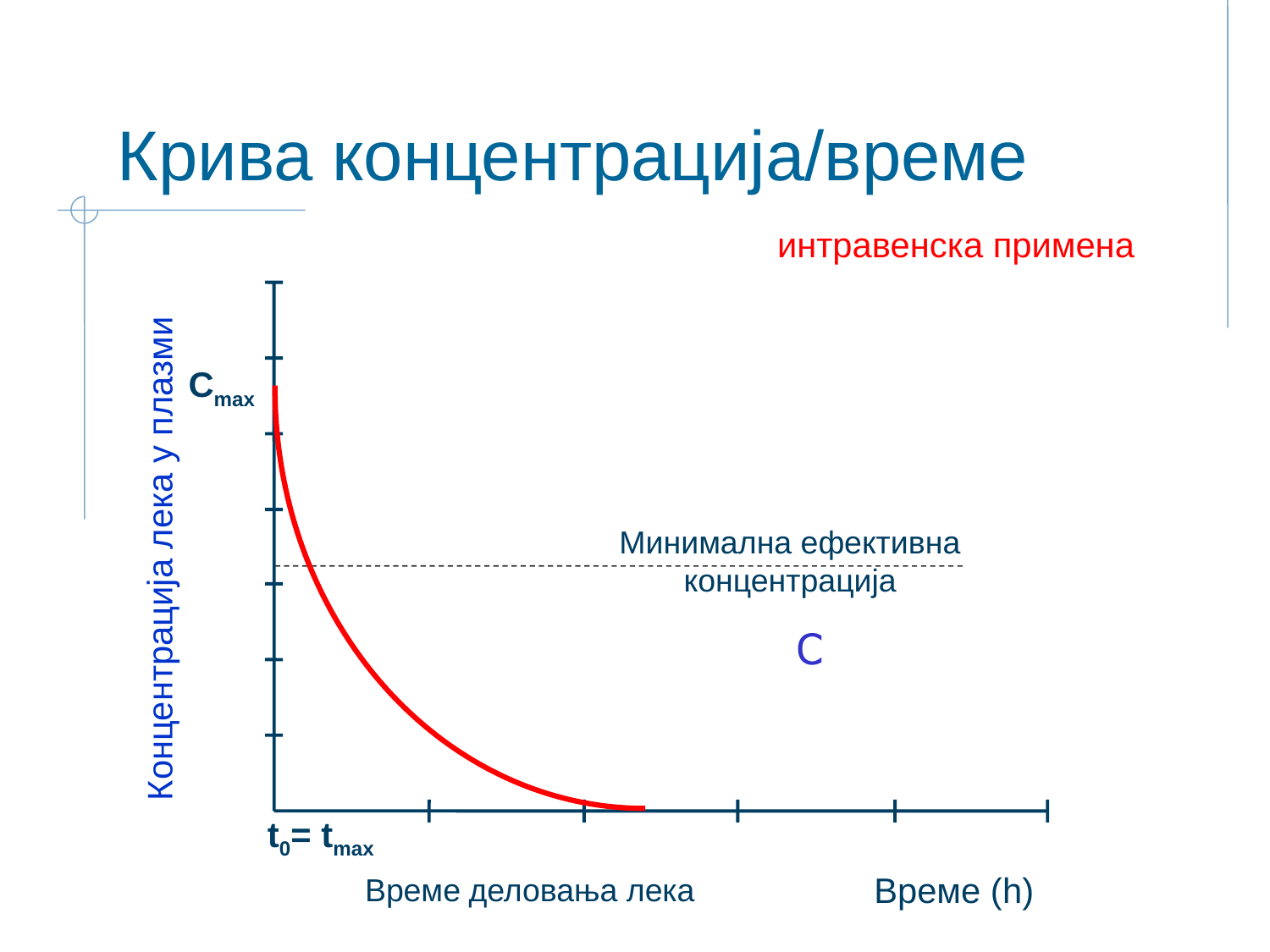

# Крива концентрација/време
интравенска примена

Cmax

Концентрација лека у плазми

Минимална ефективна концентрација

C

t0= tmax

Време (h)
Време деловања лека